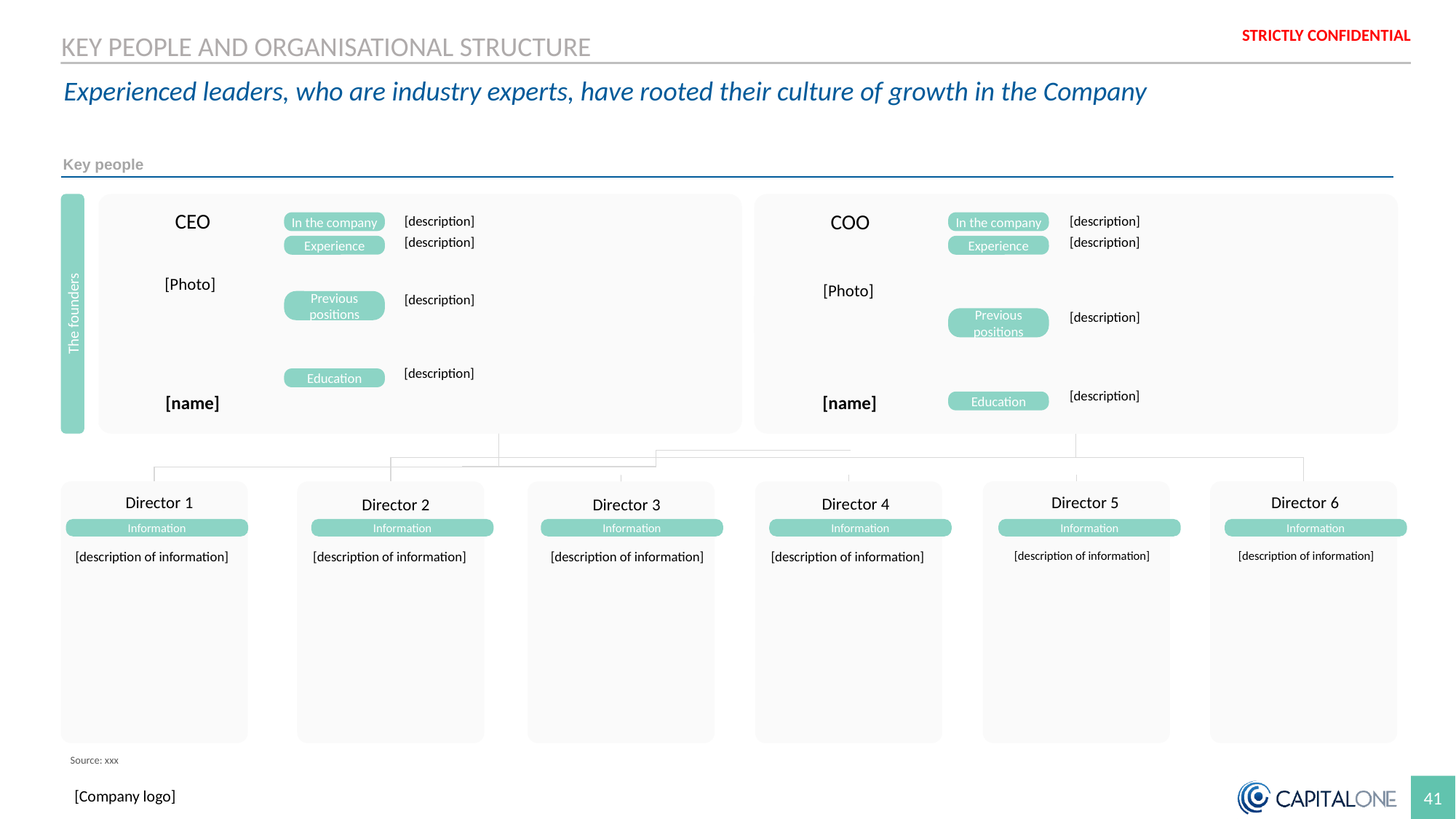

KEY PEOPLE AND ORGANISATIONAL STRUCTURE
Experienced leaders, who are industry experts, have rooted their culture of growth in the Company
Key people
CEO
COO
[description]
[description]
In the company
In the company

[description]
[description]
Experience
Experience
[Photo]
[Photo]
[description]
Previous positions

The founders
[description]

Previous positions
[description]
Education
[description]
[name]
[name]
Education

Director 1
Director 5
Director 6
Director 4
Director 2
Director 3
Information
Information
Information
Information
Information
Information
[description of information]
[description of information]
[description of information]
[description of information]
[description of information]
[description of information]
Source: xxx